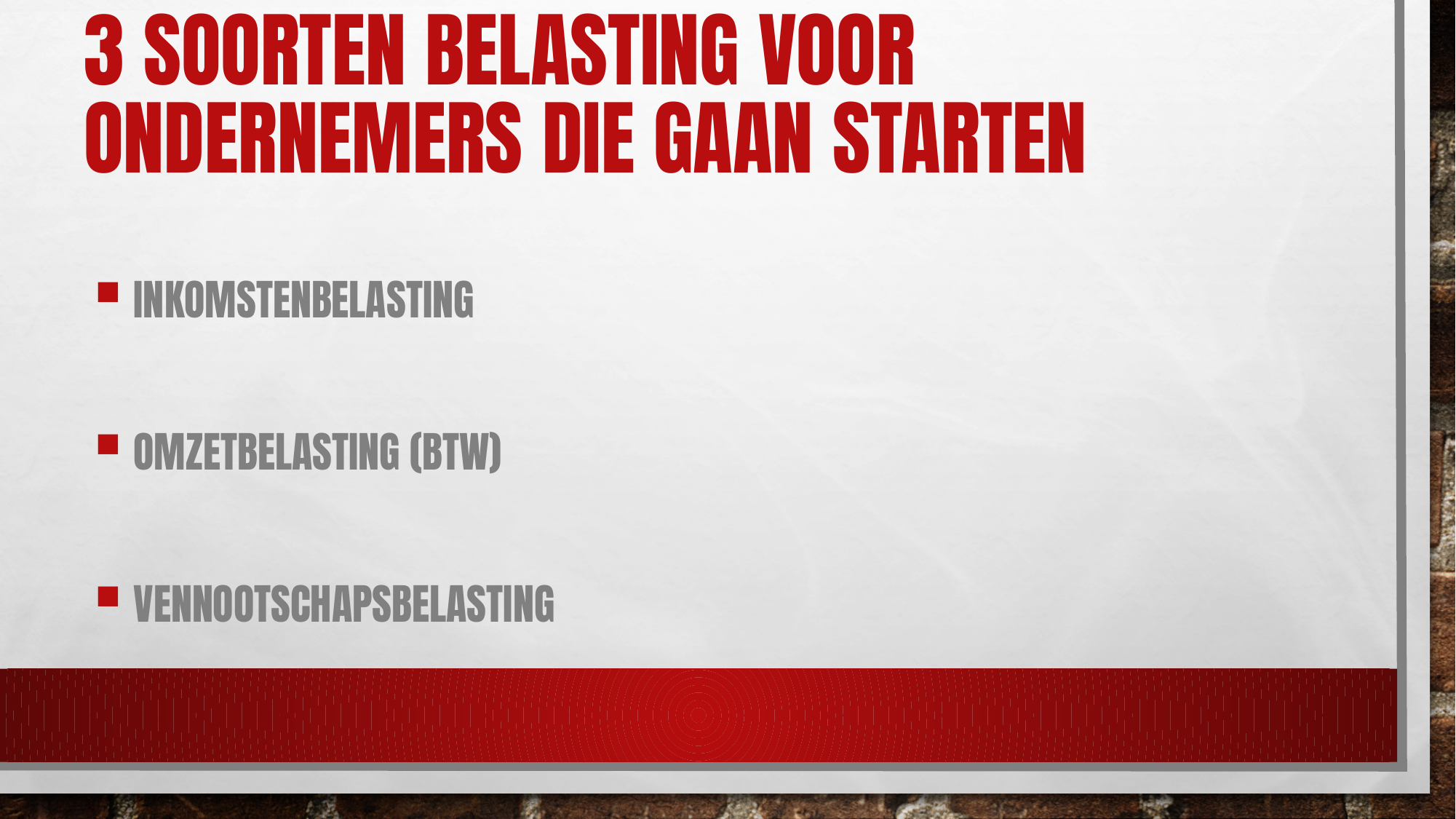

# 3 soorten belasting voor ondernemers die gaan starten

Inkomstenbelasting

Omzetbelasting (BTW)

Vennootschapsbelasting